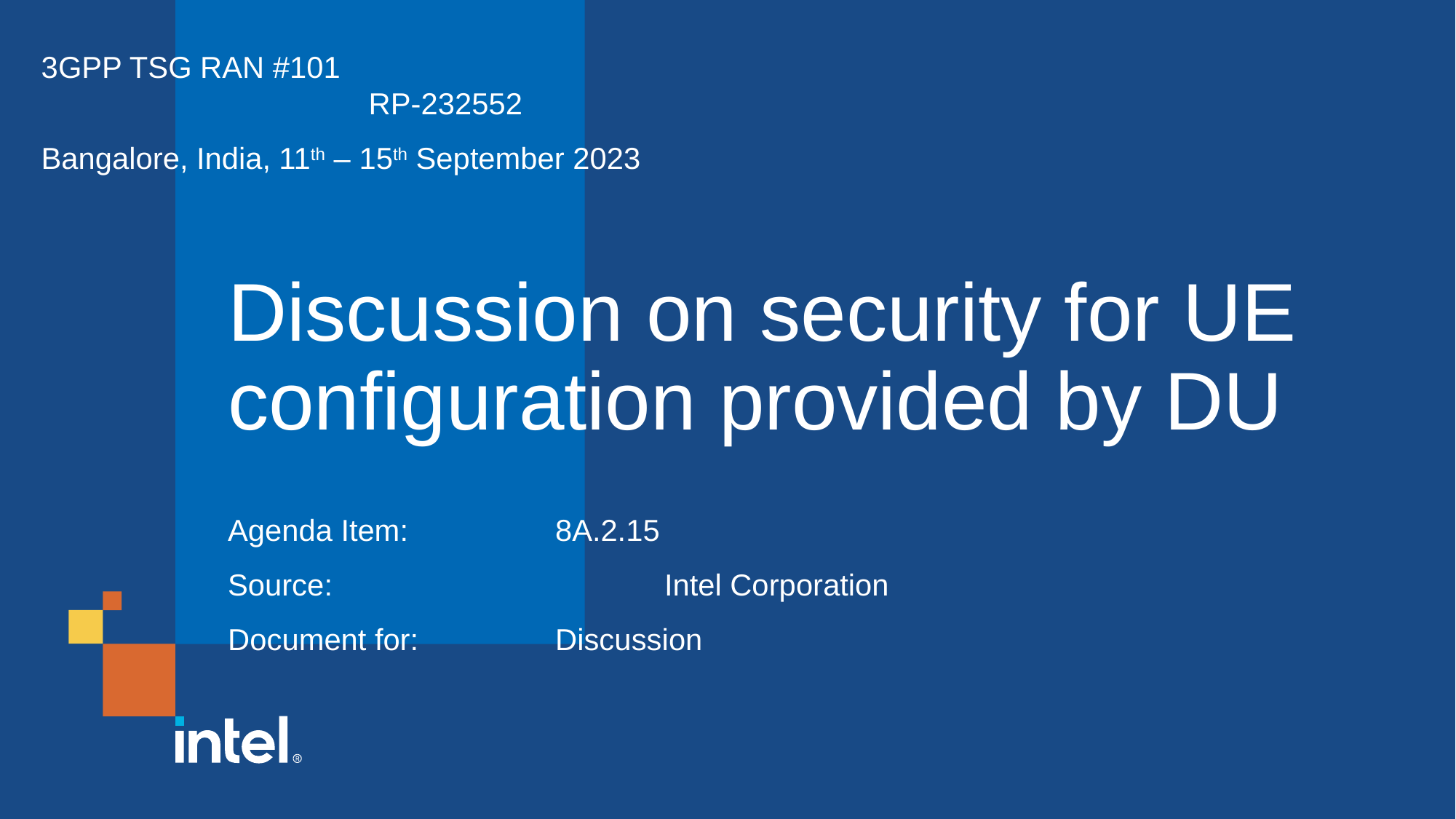

3GPP TSG RAN #101													RP-232552
Bangalore, India, 11th – 15th September 2023

# Discussion on security for UE configuration provided by DU
Agenda Item:		8A.2.15
Source: 			Intel Corporation
Document for:		Discussion